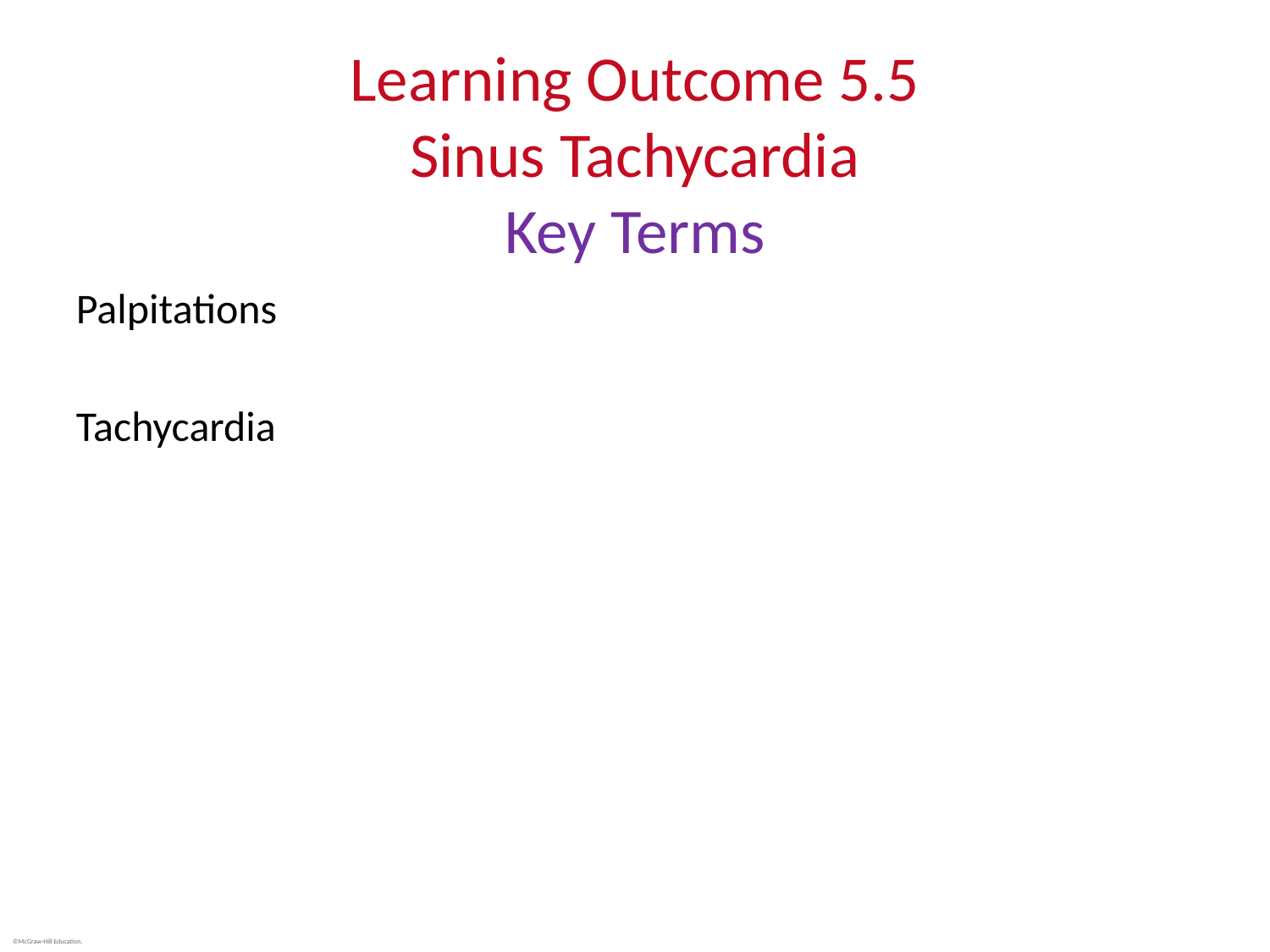

# Learning Outcome 5.5 Sinus Tachycardia Key Terms
Palpitations
Tachycardia